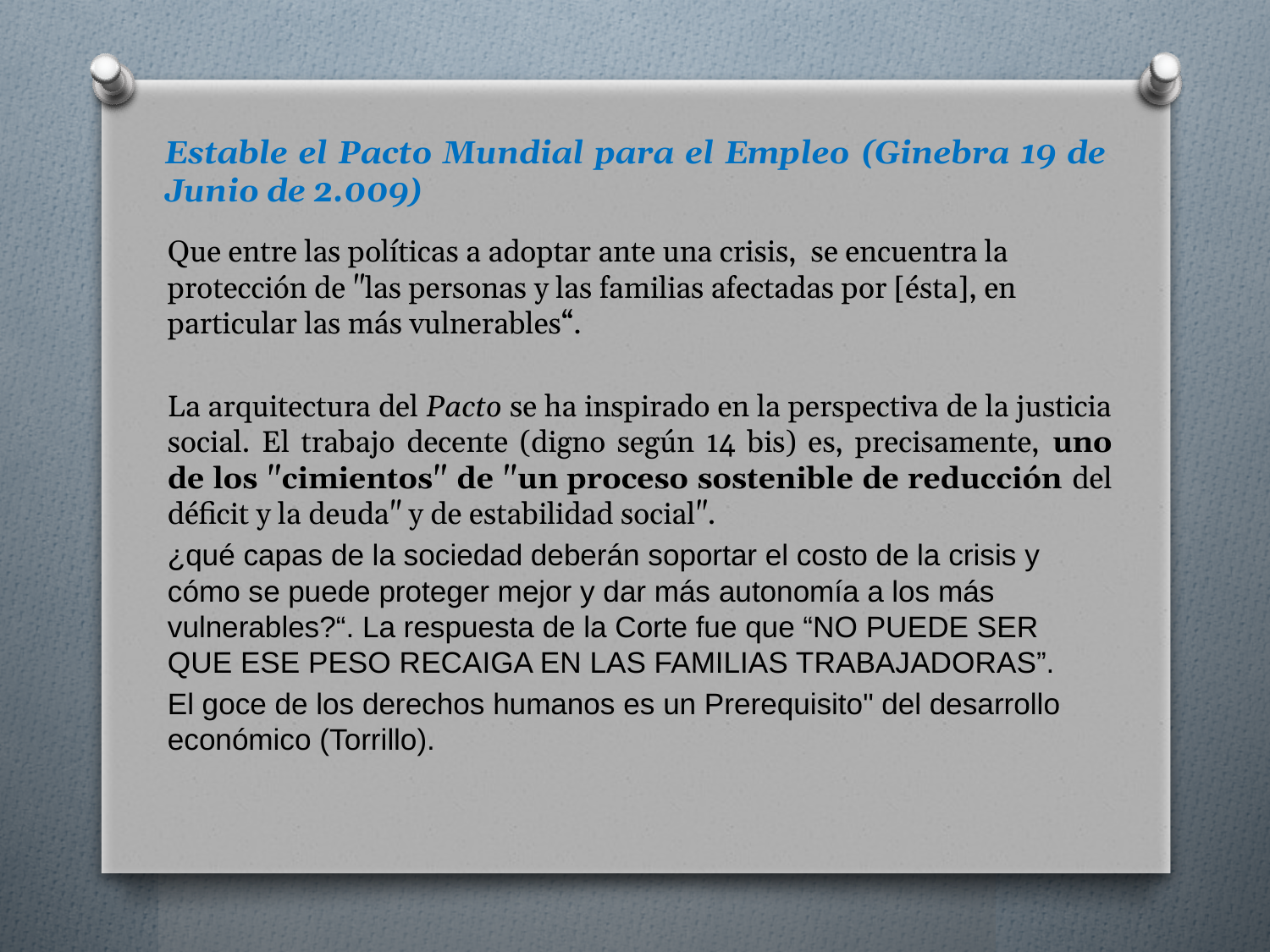

# Estable el Pacto Mundial para el Empleo (Ginebra 19 de Junio de 2.009)
Que entre las políticas a adoptar ante una crisis,  se encuentra la protección de "las personas y las familias afectadas por [ésta], en particular las más vulnerables“.

La arquitectura del Pacto se ha inspirado en la perspectiva de la justicia social. El trabajo decente (digno según 14 bis) es, precisamente, uno de los "cimientos" de "un proceso sostenible de reducción del déficit y la deuda" y de estabilidad social".
¿qué capas de la sociedad deberán soportar el costo de la crisis y cómo se puede proteger mejor y dar más autonomía a los más vulnerables?“. La respuesta de la Corte fue que “NO PUEDE SER QUE ESE PESO RECAIGA EN LAS FAMILIAS TRABAJADORAS”.
El goce de los derechos humanos es un Prerequisito" del desarrollo económico (Torrillo).